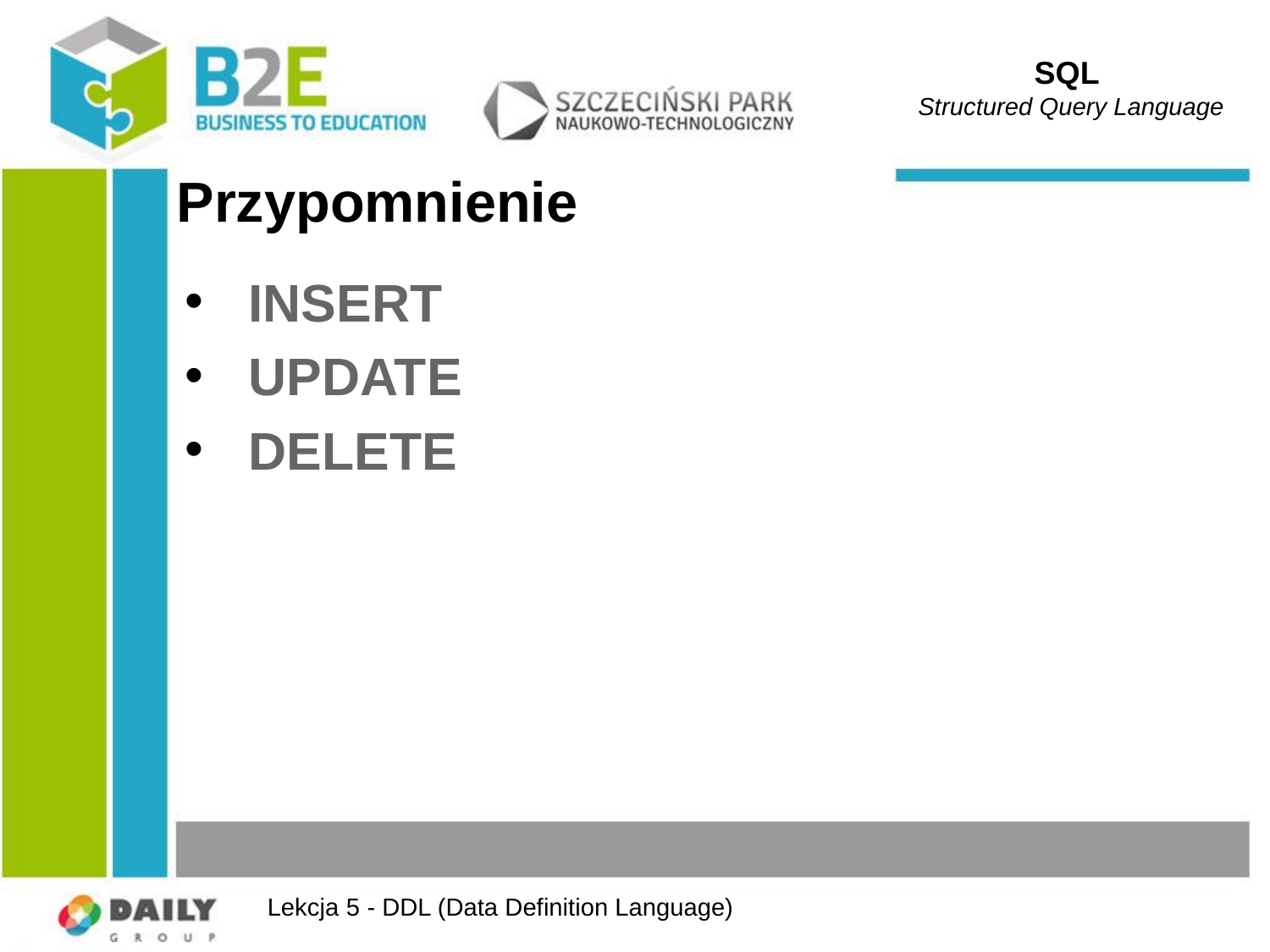

SQL
Structured Query Language
# Przypomnienie
INSERT
UPDATE
DELETE
Lekcja 5 - DDL (Data Definition Language)